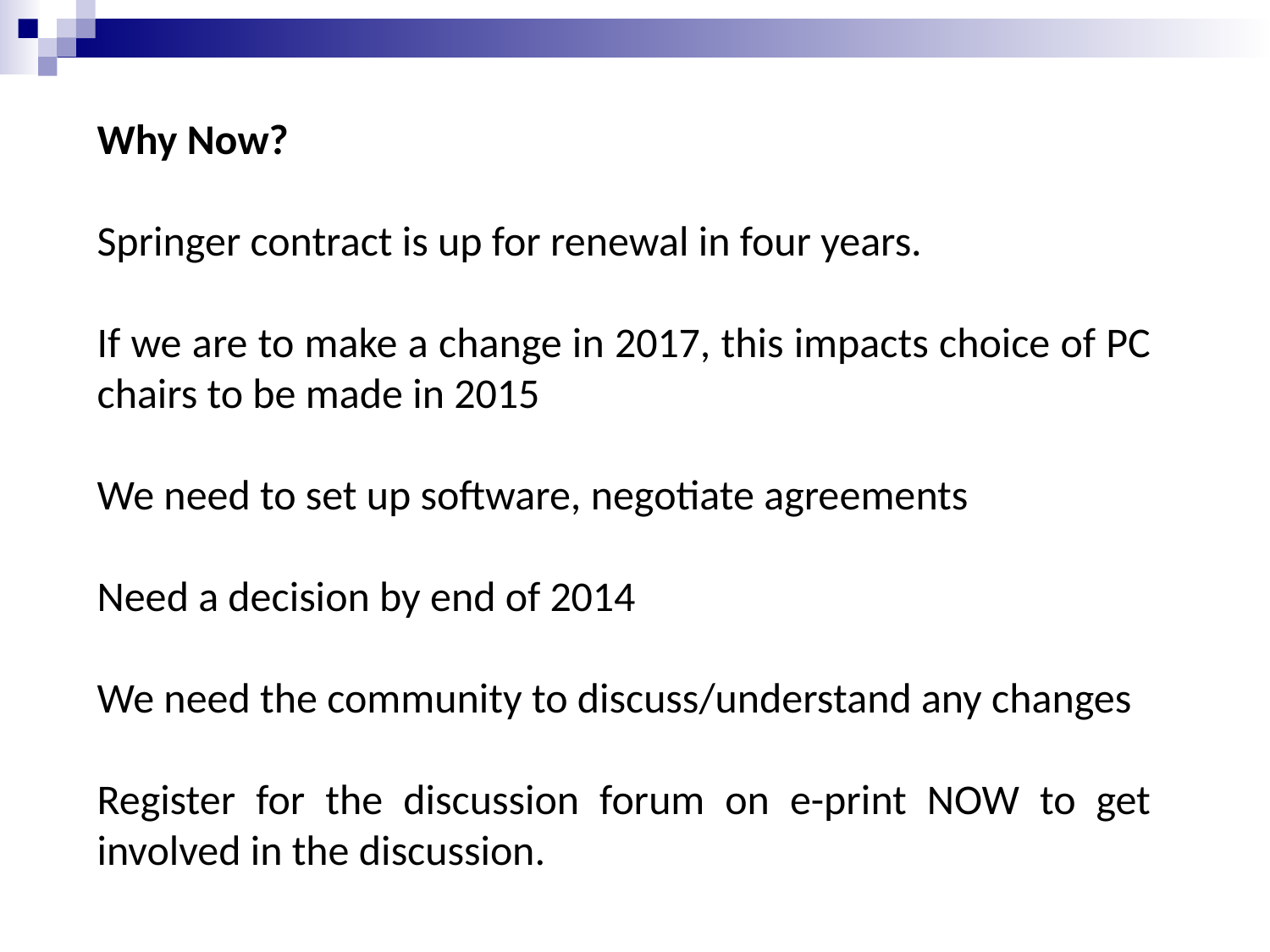

Why Now?

Springer contract is up for renewal in four years.

If we are to make a change in 2017, this impacts choice of PC chairs to be made in 2015

We need to set up software, negotiate agreements

Need a decision by end of 2014

We need the community to discuss/understand any changes

Register for the discussion forum on e-print NOW to get involved in the discussion.